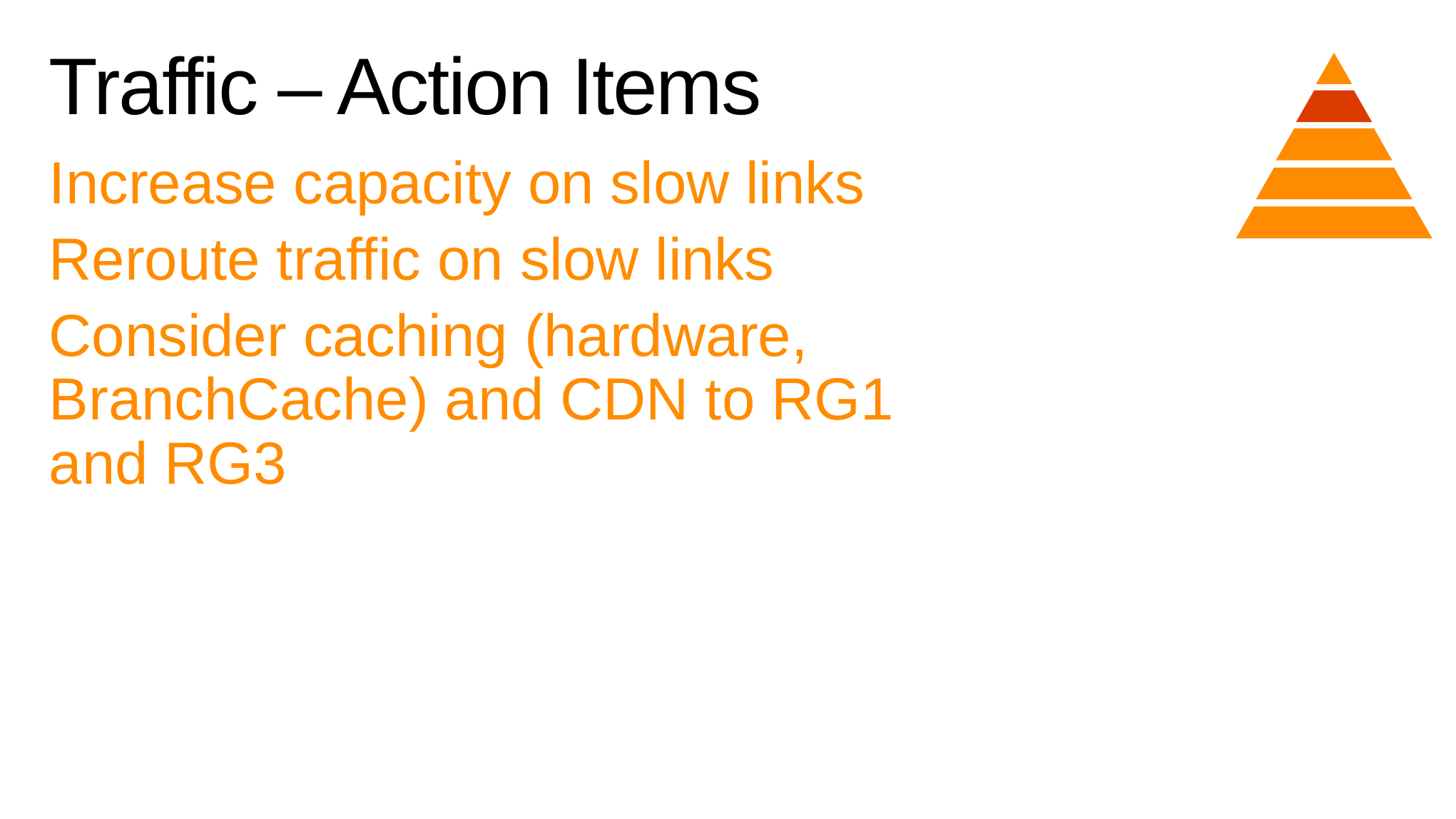

# Traffic – Action Items

Increase capacity on slow links
Reroute traffic on slow links
Consider caching (hardware, BranchCache) and CDN to RG1 and RG3